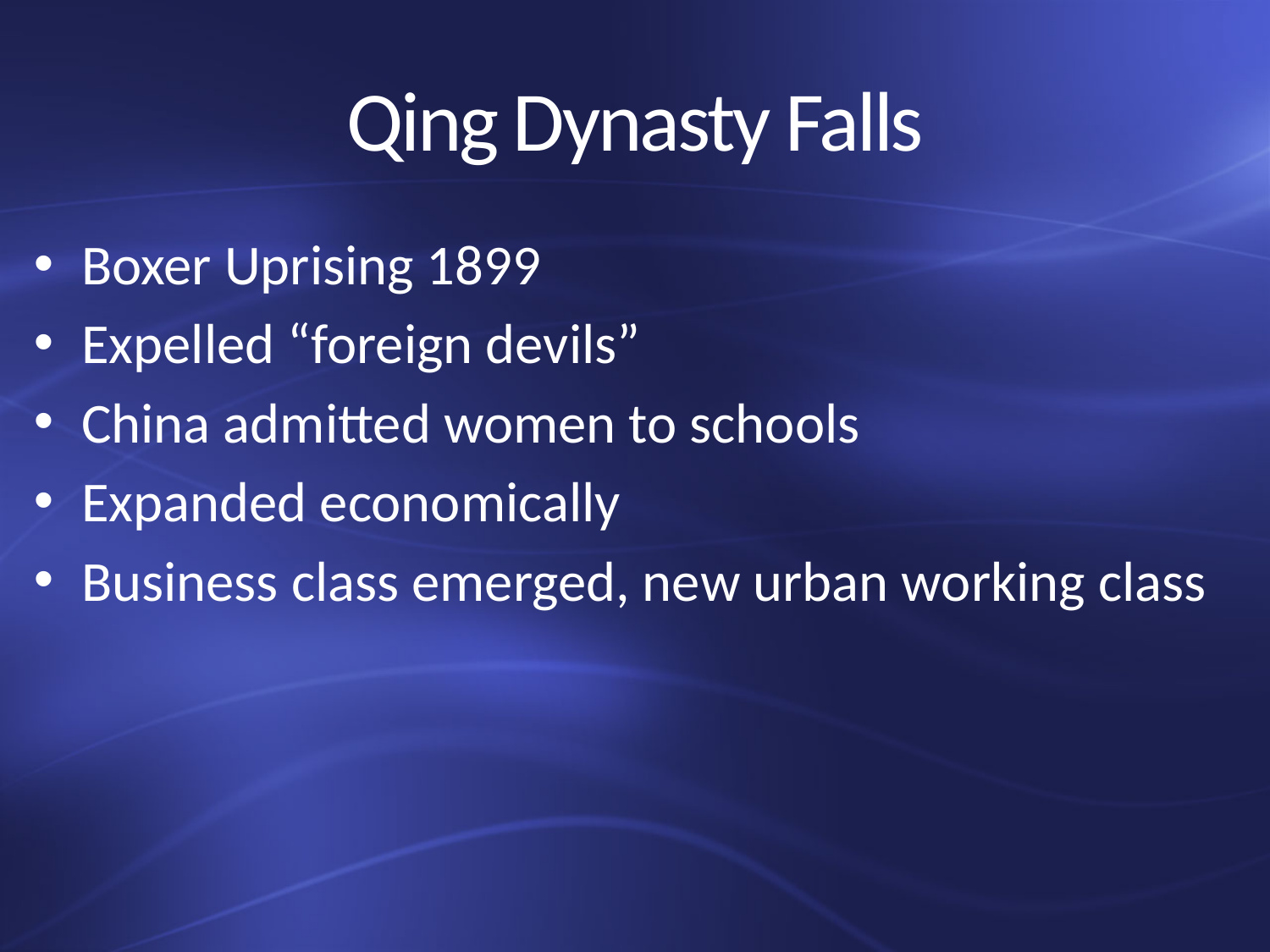

# Qing Dynasty Falls
Boxer Uprising 1899
Expelled “foreign devils”
China admitted women to schools
Expanded economically
Business class emerged, new urban working class